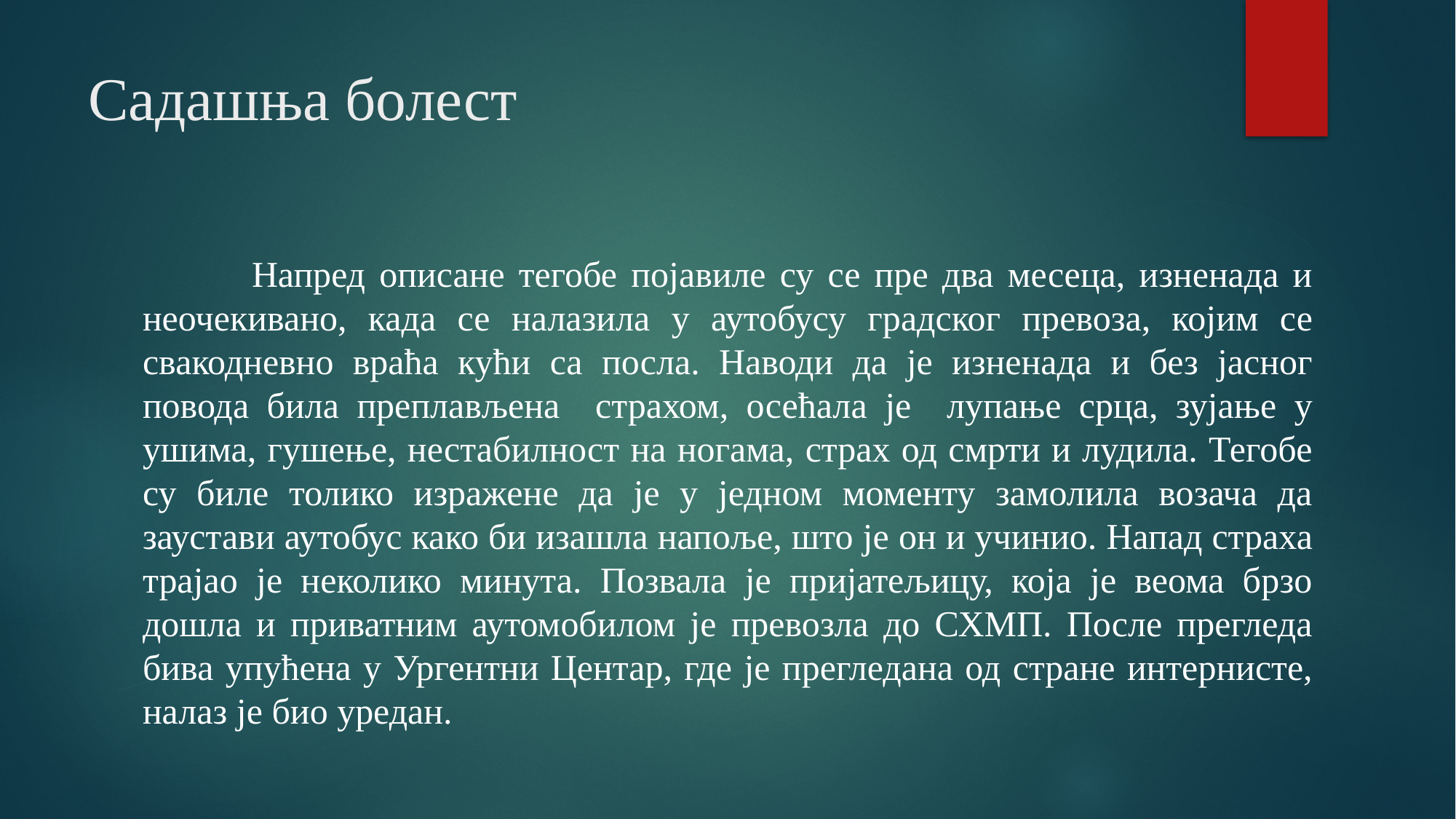

# Садашња болест
	Напред описане тегобе појавиле су се пре два месеца, изненада и неочекивано, када се налазила у аутобусу градског превоза, којим се свакодневно враћа кући са посла. Наводи да је изненада и без јасног повода била преплављена  страхом, осећала је  лупање срца, зујање у ушима, гушење, нестабилност на ногама, страх од смрти и лудила. Тегобе су биле толико изражене да је у једном моменту замолила возача да заустави аутобус како би изашла напоље, што је он и учинио. Напад страха трајао је неколико минута. Позвала је пријатељицу, која је веома брзо дошла и приватним аутомобилом је превозла до СХМП. После прегледа бива упућена у Ургентни Центар, где је прегледана од стране интернисте, налаз је био уредан.